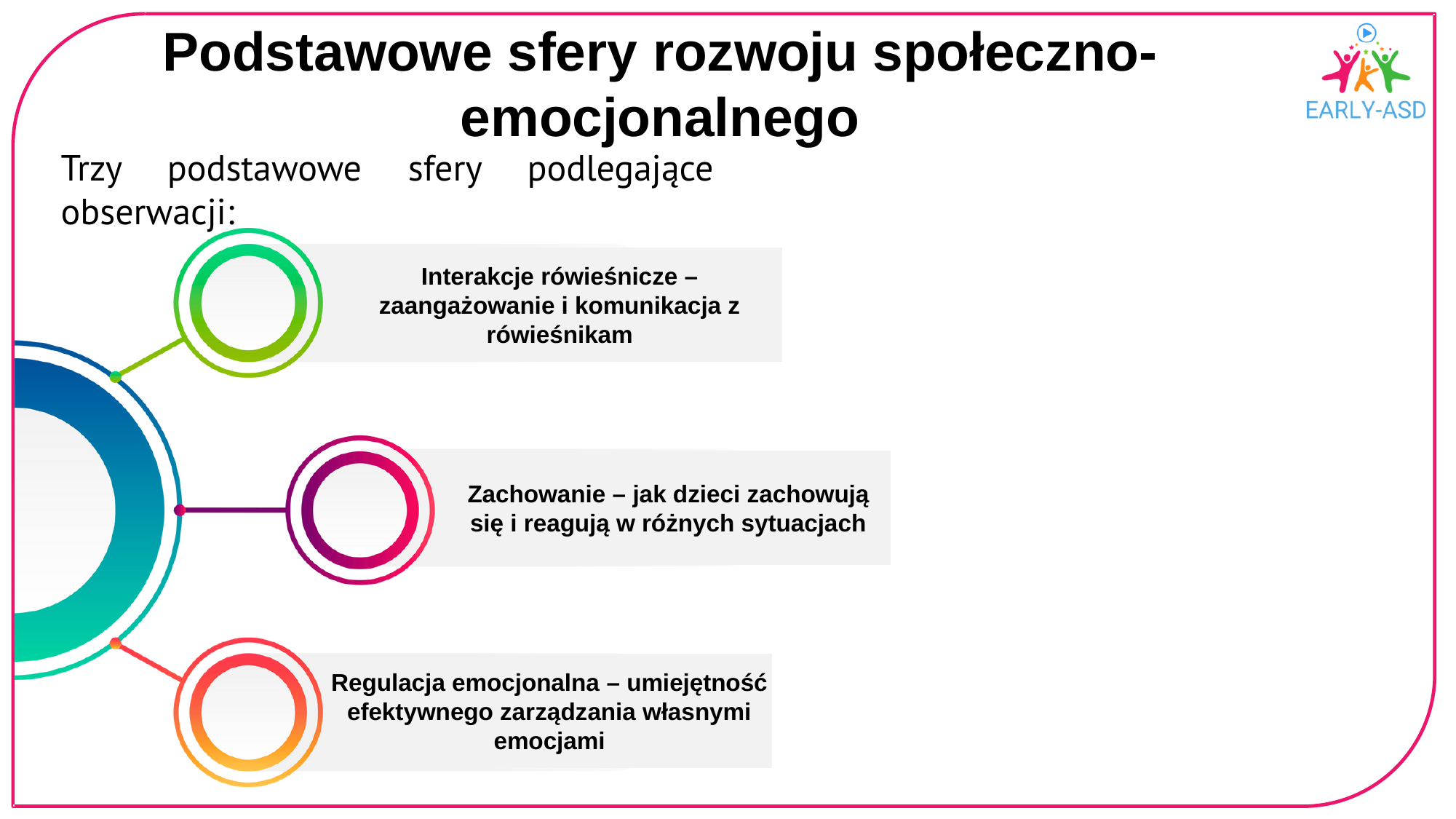

Podstawowe sfery rozwoju społeczno-emocjonalnego
Infographic (3 parts)

Trzy podstawowe sfery podlegające obserwacji:

Content

Interakcje rówieśnicze – zaangażowanie i komunikacja z rówieśnikam
Content

Zachowanie – jak dzieci zachowują się i reagują w różnych sytuacjach
Content

Regulacja emocjonalna – umiejętność efektywnego zarządzania własnymi emocjami
Content